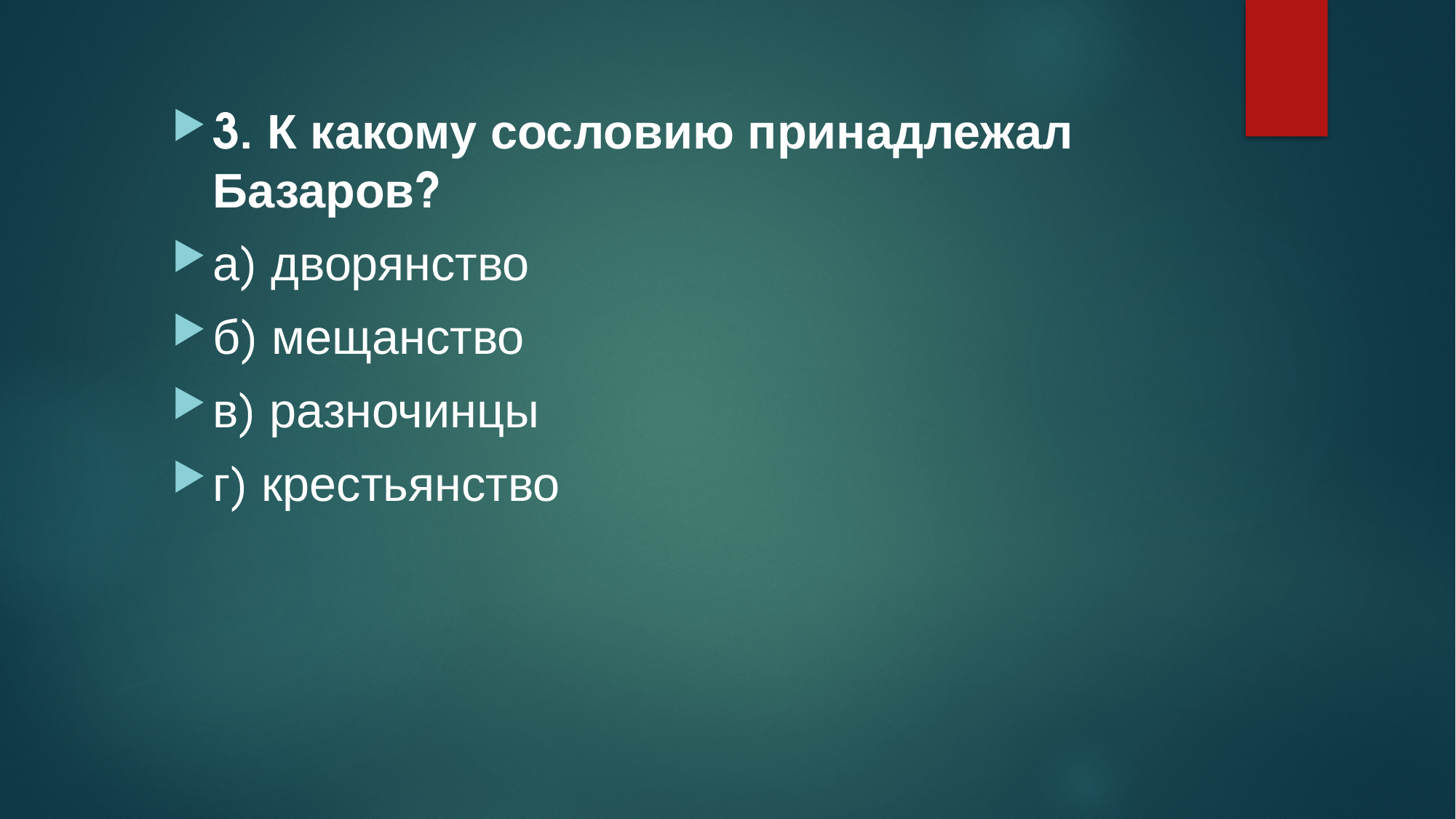

3. К какому сословию принадлежал Базаров?
а) дворянство
б) мещанство
в) разночинцы
г) крестьянство